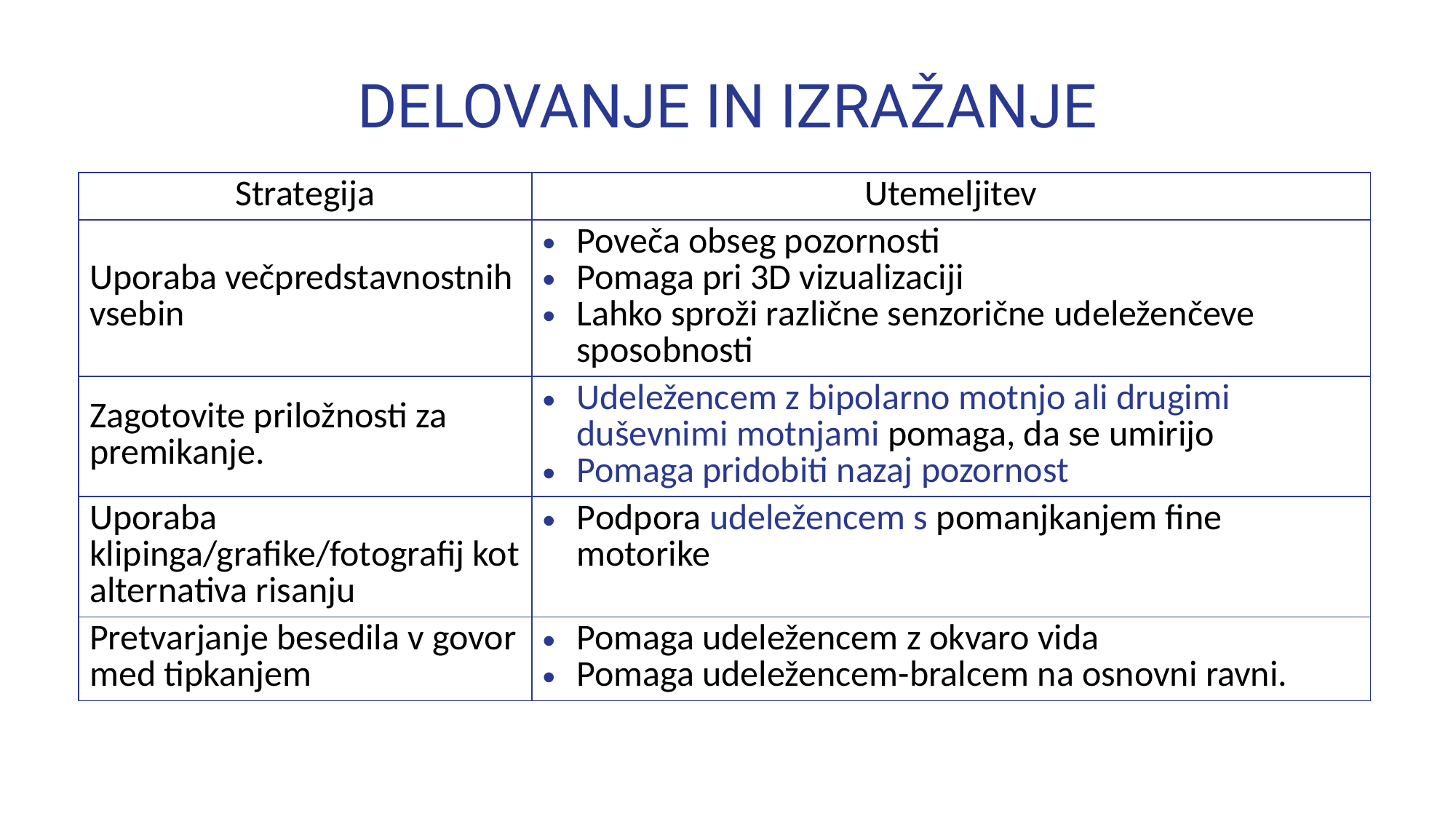

# DELOVANJE IN IZRAŽANJE
| Strategija | Utemeljitev |
| --- | --- |
| Uporaba večpredstavnostnih vsebin | Poveča obseg pozornosti Pomaga pri 3D vizualizaciji Lahko sproži različne senzorične udeleženčeve sposobnosti |
| Zagotovite priložnosti za premikanje. | Udeležencem z bipolarno motnjo ali drugimi duševnimi motnjami pomaga, da se umirijo Pomaga pridobiti nazaj pozornost |
| Uporaba klipinga/grafike/fotografij kot alternativa risanju | Podpora udeležencem s pomanjkanjem fine motorike |
| Pretvarjanje besedila v govor med tipkanjem | Pomaga udeležencem z okvaro vida Pomaga udeležencem-bralcem na osnovni ravni. |